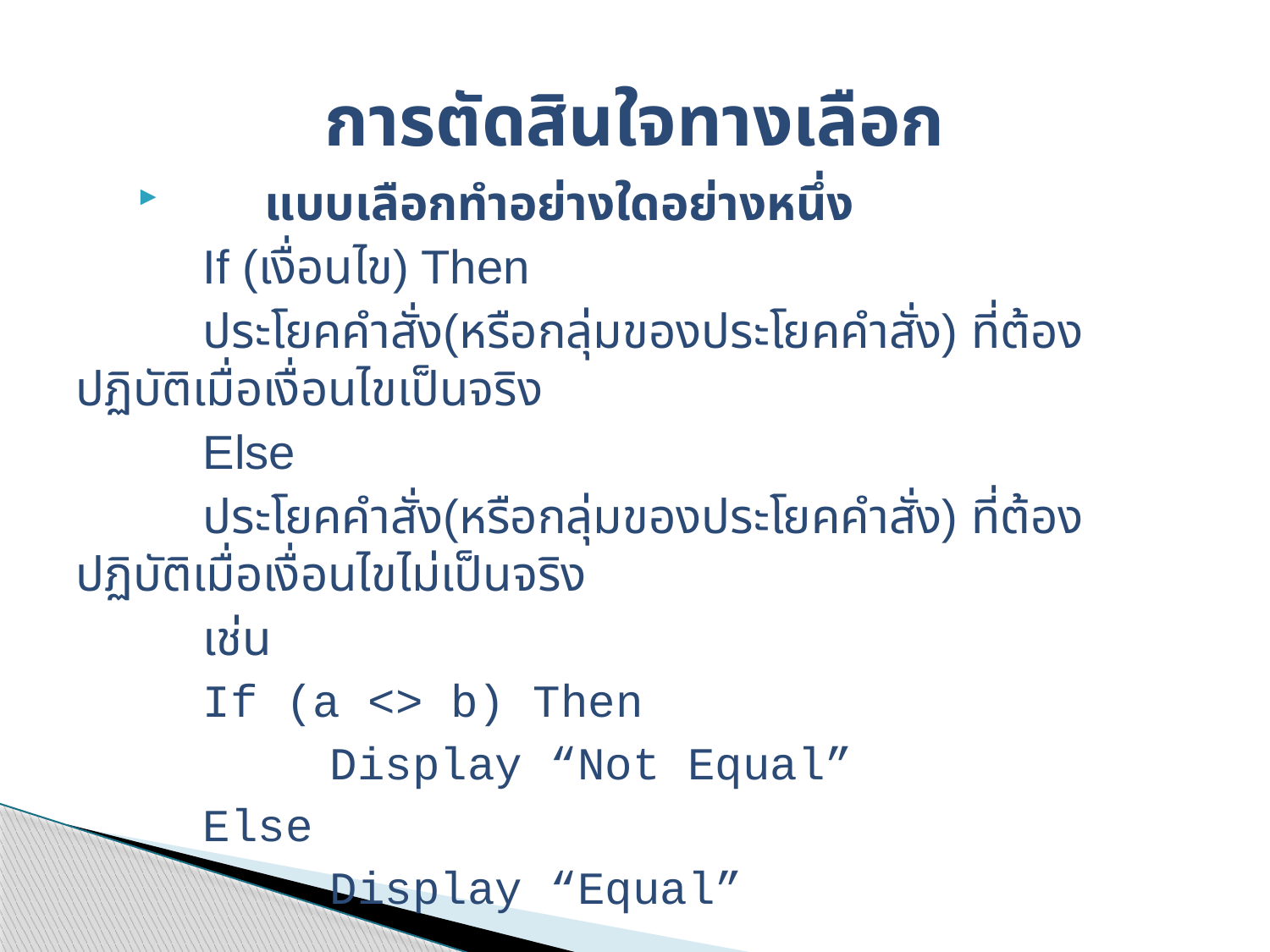

# การตัดสินใจทางเลือก
	แบบเลือกทำอย่างใดอย่างหนึ่ง
	If (เงื่อนไข) Then
	ประโยคคำสั่ง(หรือกลุ่มของประโยคคำสั่ง) ที่ต้องปฏิบัติเมื่อเงื่อนไขเป็นจริง
	Else
	ประโยคคำสั่ง(หรือกลุ่มของประโยคคำสั่ง) ที่ต้องปฏิบัติเมื่อเงื่อนไขไม่เป็นจริง
	เช่น
	If (a <> b) Then
		Display “Not Equal”
	Else
		Display “Equal”